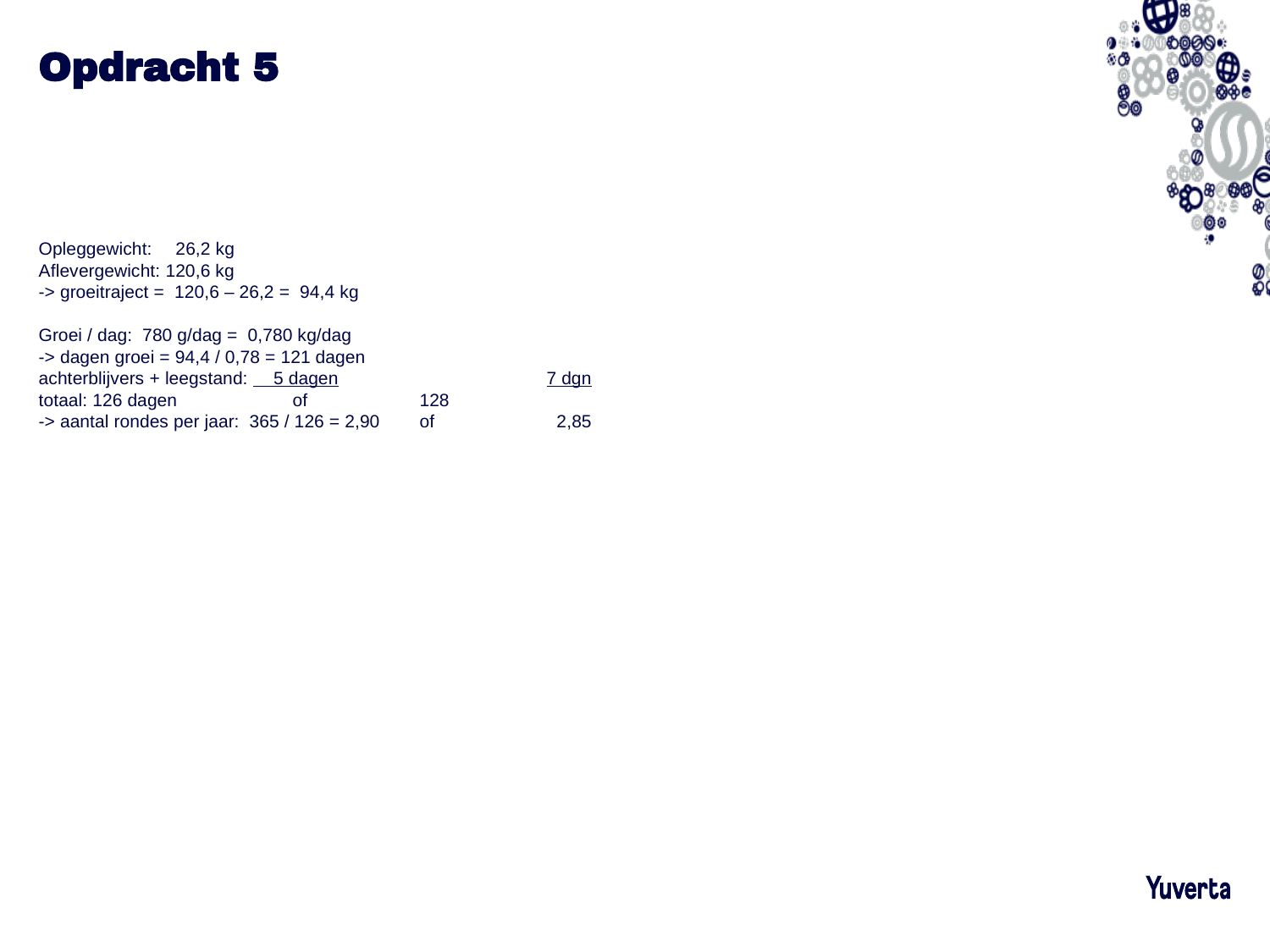

# Opdracht 5
Opleggewicht:	  26,2 kg
Aflevergewicht:	120,6 kg
-> groeitraject =  120,6 – 26,2 =  94,4 kg

Groei / dag:  780 g/dag =  0,780 kg/dag
-> dagen groei = 94,4 / 0,78 = 121 dagen
achterblijvers + leegstand:     5 dagen		7 dgn
totaal: 126 dagen	of	128
-> aantal rondes per jaar:  365 / 126 = 2,90	of	  2,85